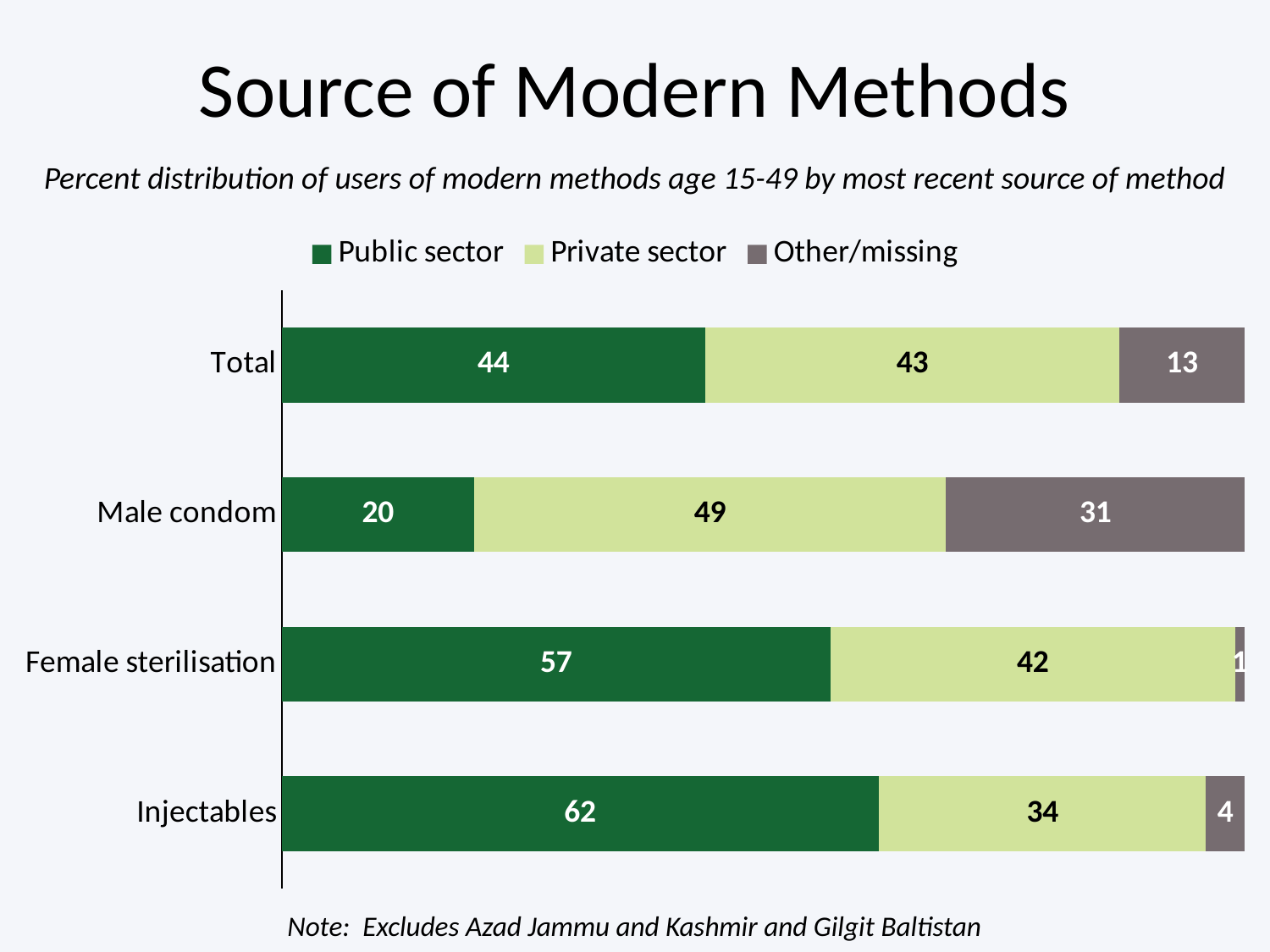

# Source of Modern Methods
Percent distribution of users of modern methods age 15-49 by most recent source of method

### Chart

| Category | Public sector | Private sector | Other/missing |
|---|---|---|---|
| Injectables | 62.0 | 34.0 | 4.0 |
| Female sterilisation | 57.0 | 42.0 | 1.0 |
| Male condom | 20.0 | 49.0 | 31.0 |
| Total | 44.0 | 43.0 | 13.0 |
Note:  Excludes Azad Jammu and Kashmir and Gilgit Baltistan